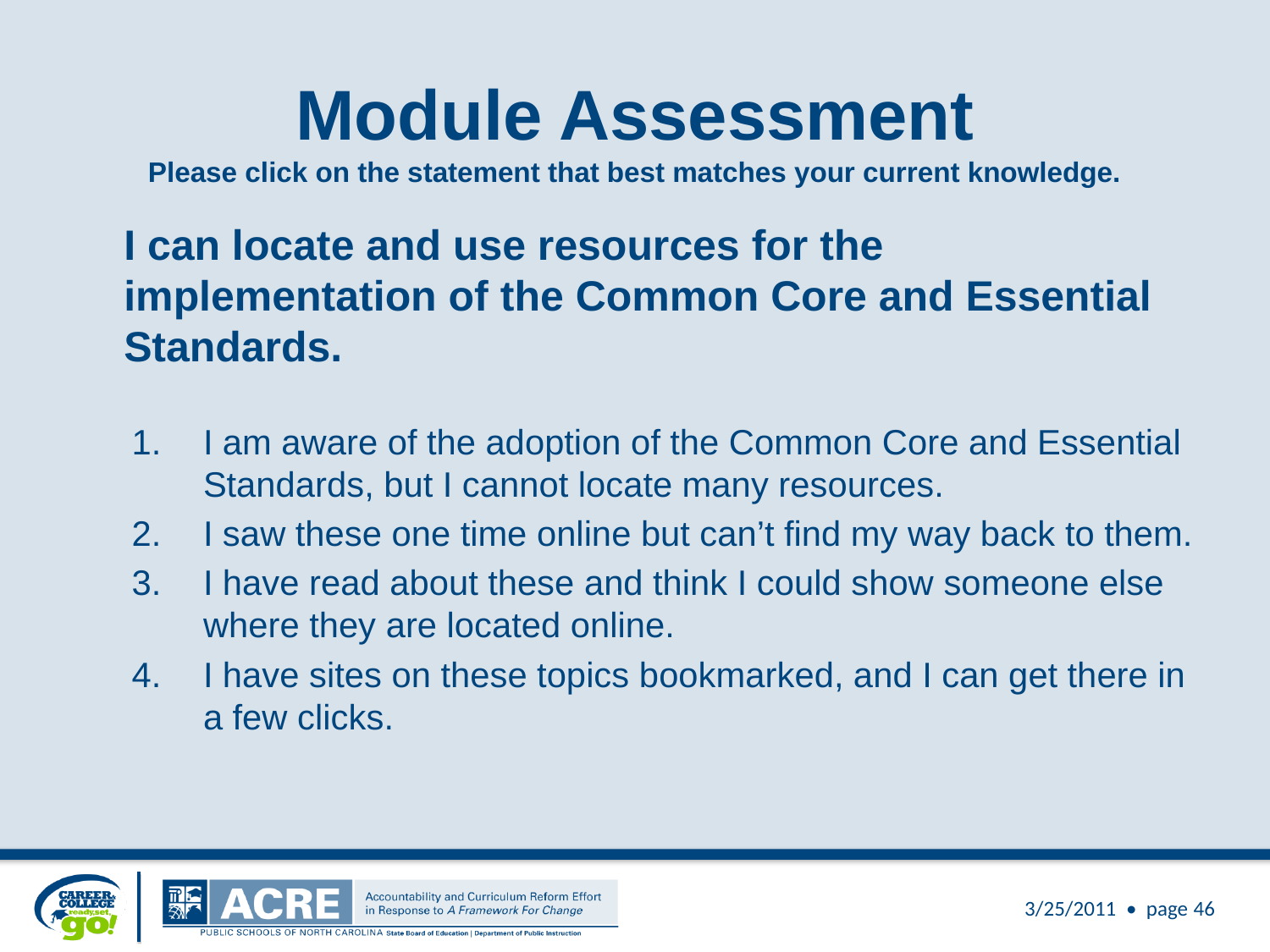

# Module Assessment Please click on the statement that best matches your current knowledge.
	I can locate and use resources for the implementation of the Common Core and Essential Standards.

I am aware of the adoption of the Common Core and Essential Standards, but I cannot locate many resources.
I saw these one time online but can’t find my way back to them.
I have read about these and think I could show someone else where they are located online.
I have sites on these topics bookmarked, and I can get there in a few clicks.

3/25/2011  •  page 46